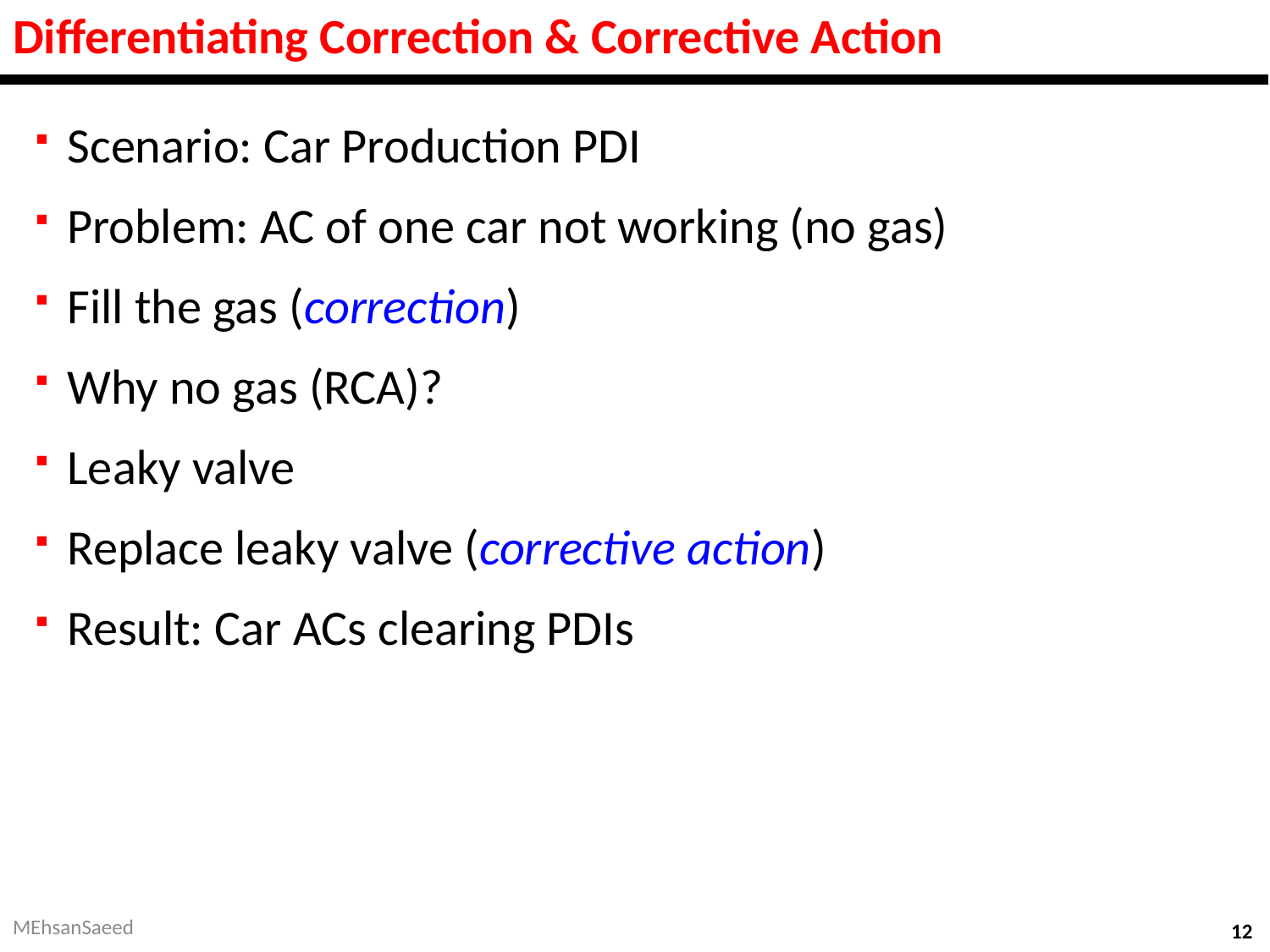

# Differentiating Correction & Corrective Action
Scenario: Car Production PDI
Problem: AC of one car not working (no gas)
Fill the gas (correction)
Why no gas (RCA)?
Leaky valve
Replace leaky valve (corrective action)
Result: Car ACs clearing PDIs
MEhsanSaeed
12